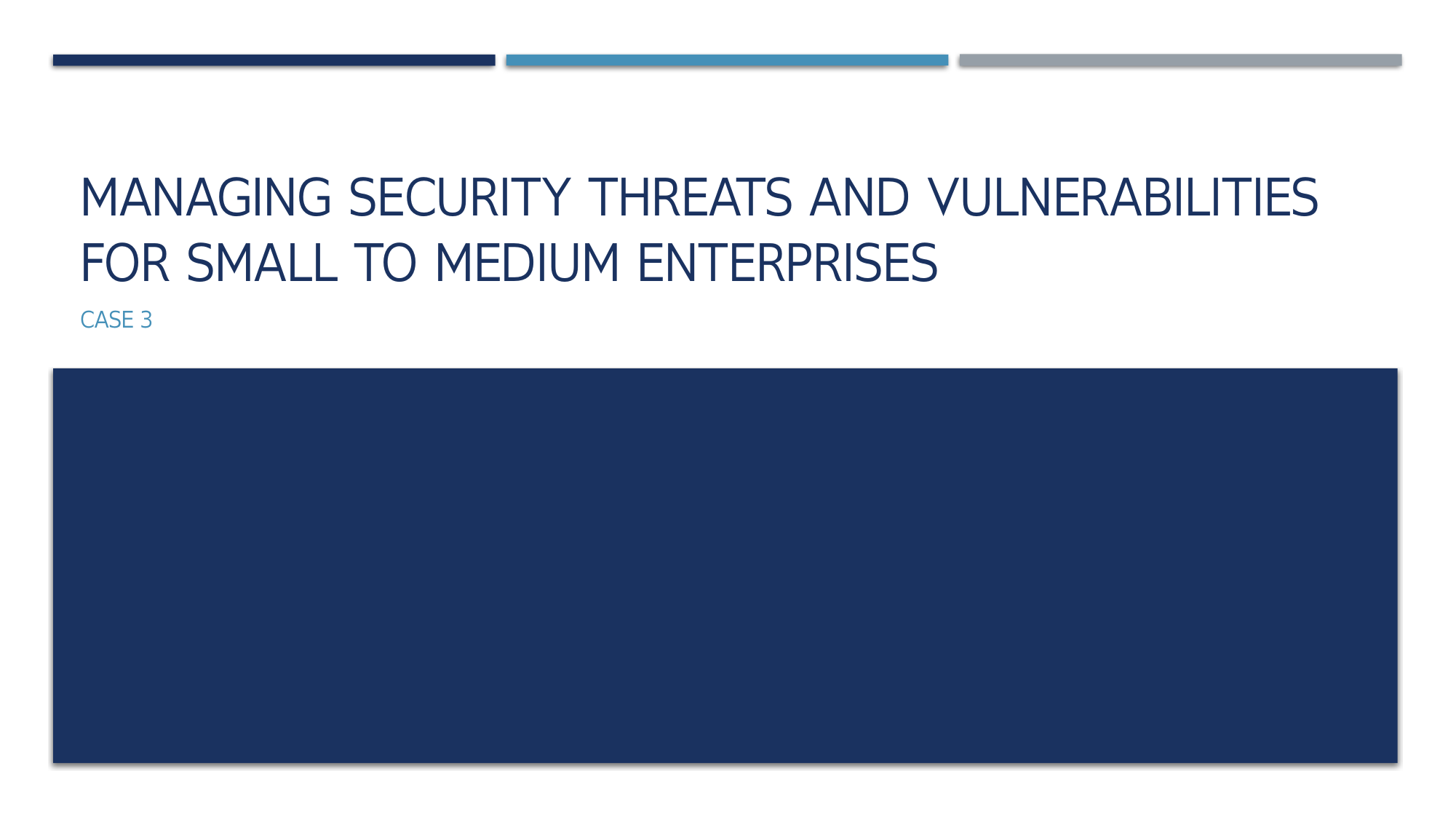

# Managing Security Threats and Vulnerabilities for Small to Medium Enterprises
Case 3